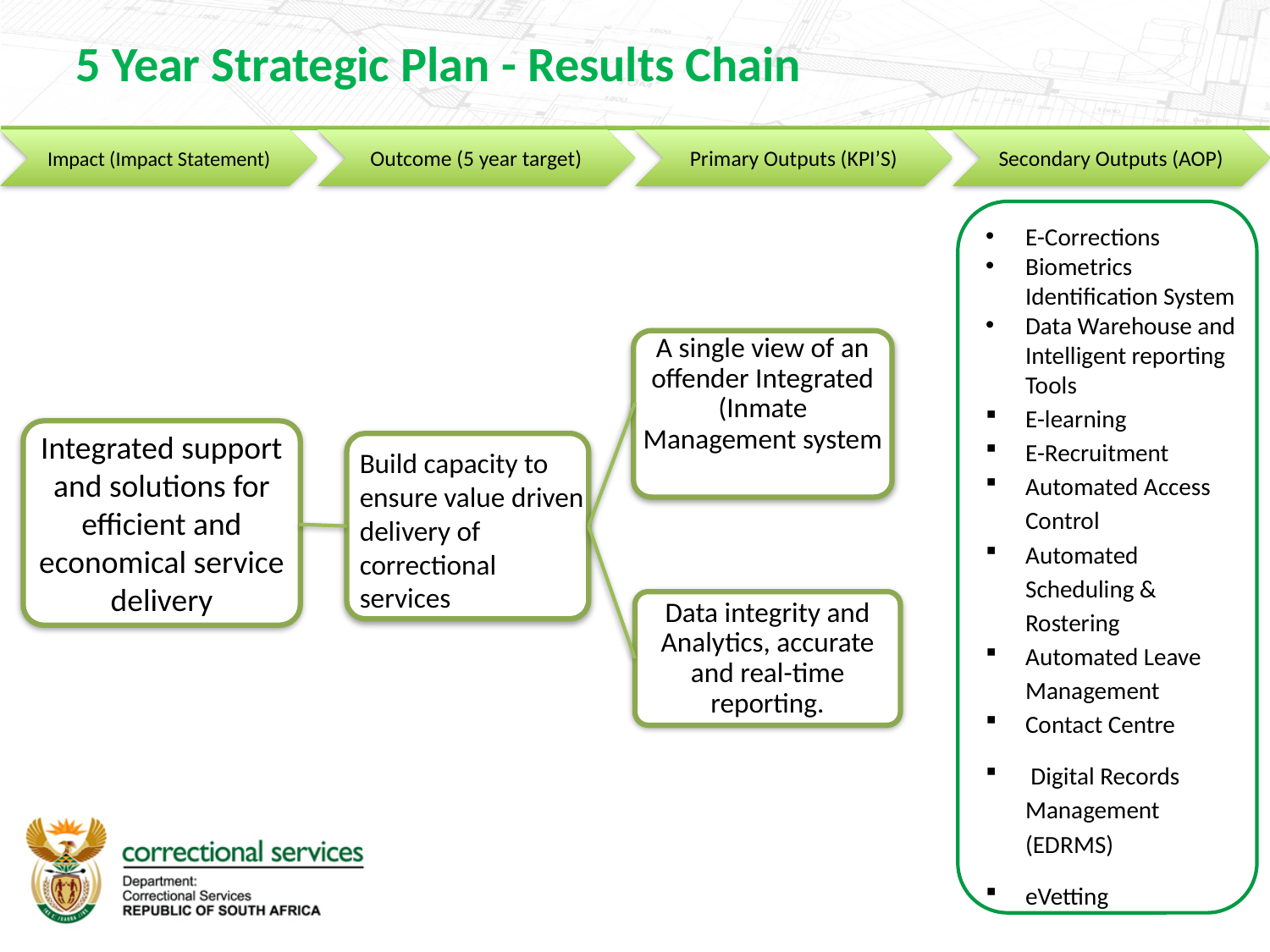

5 Year Strategic Plan - Results Chain
Impact (Impact Statement)
Outcome (5 year target)
Primary Outputs (KPI’S)
Secondary Outputs (AOP)

E-Corrections
Biometrics Identification System
Data Warehouse and Intelligent reporting Tools
E-learning
E-Recruitment
Automated Access Control
Automated Scheduling & Rostering
Automated Leave Management
Contact Centre
 Digital Records Management (EDRMS)
eVetting

A single view of an offender Integrated (Inmate Management system

Integrated support and solutions for efficient and economical service delivery

Build capacity to ensure value driven delivery of correctional services
Data integrity and Analytics, accurate and real-time reporting.